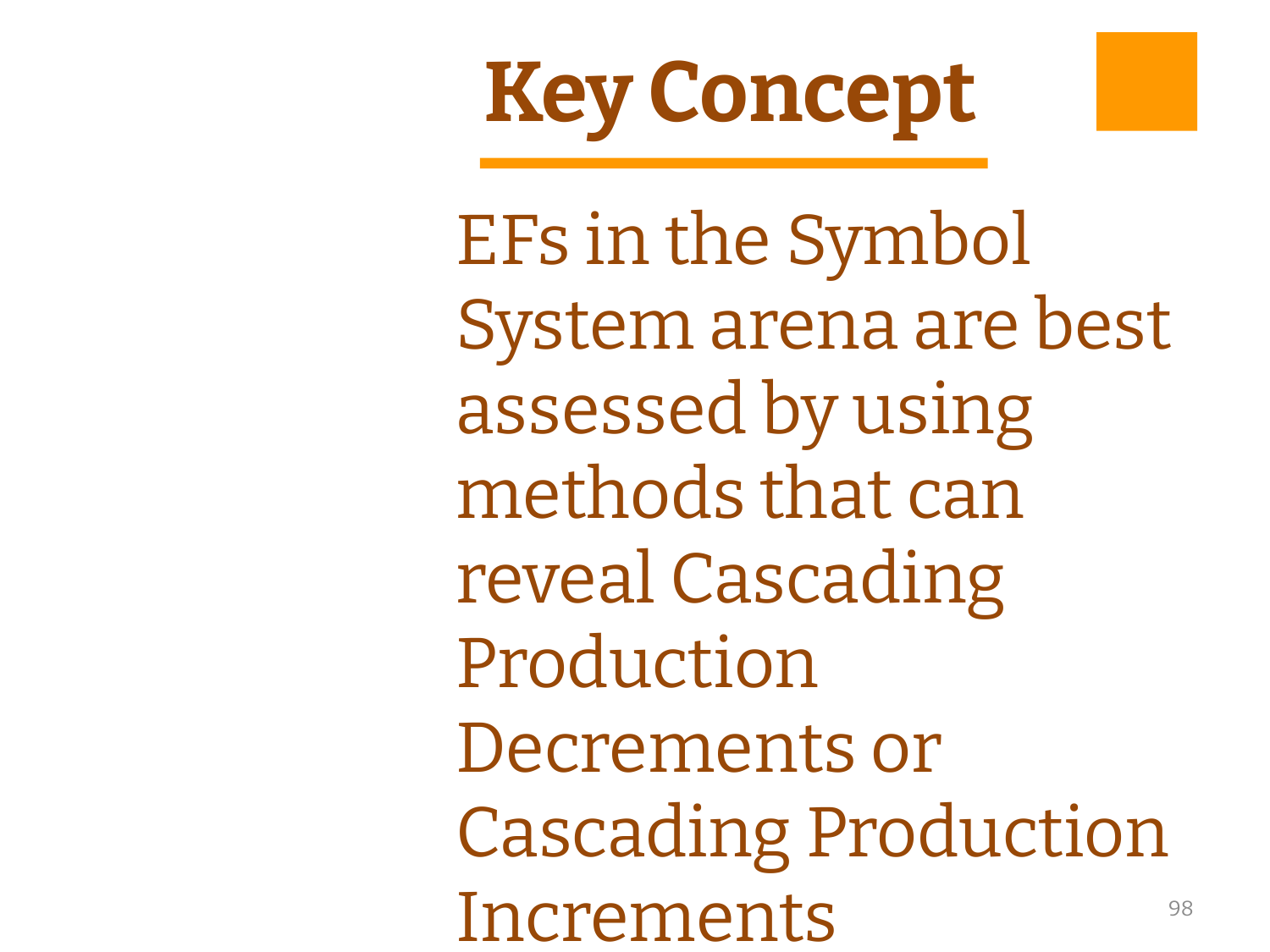

Key Concept

EFs in the Symbol System arena are best assessed by using methods that can reveal Cascading Production Decrements or Cascading Production Increments
98